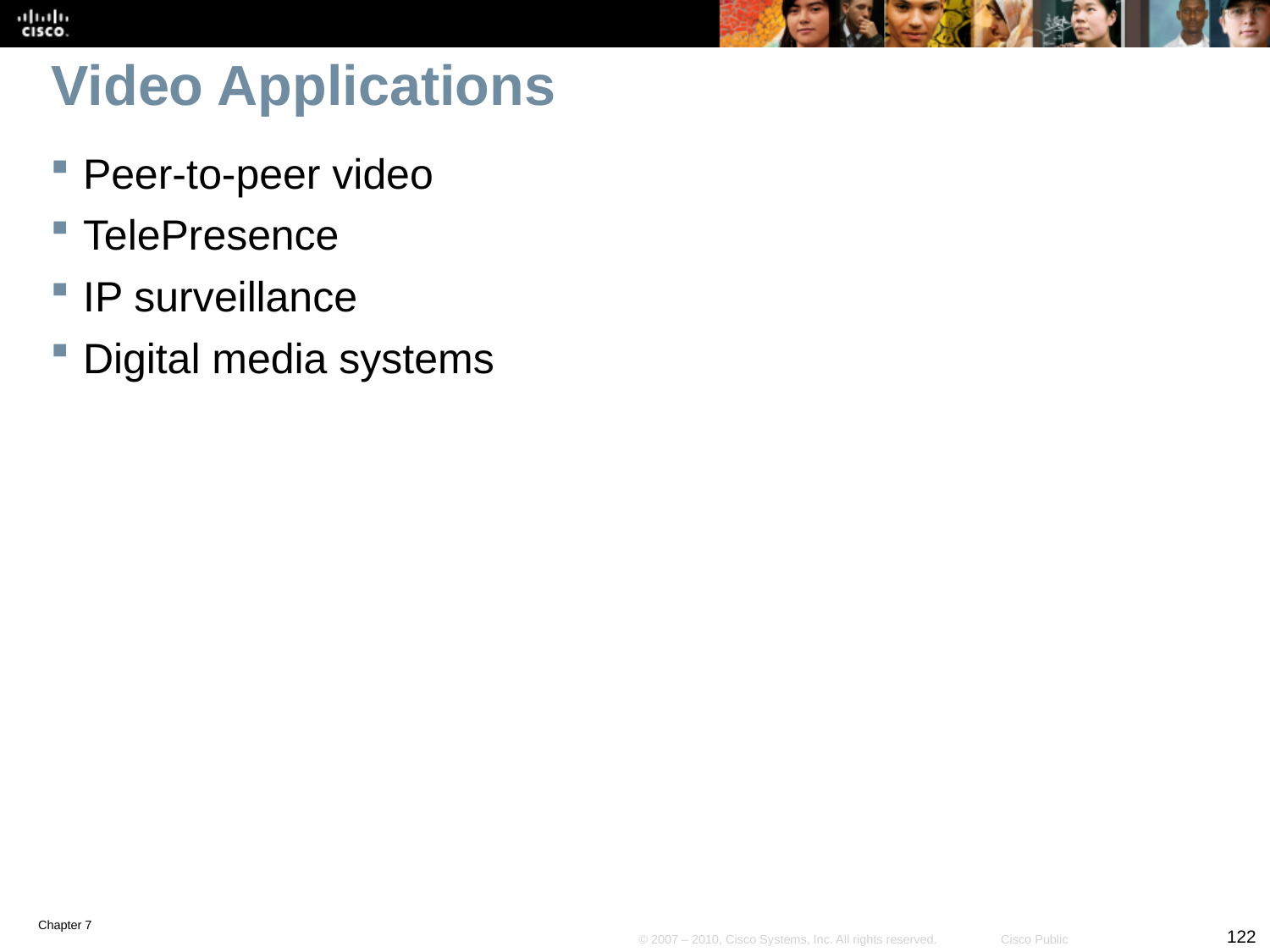

# Video Applications
Peer-to-peer video
TelePresence
IP surveillance
Digital media systems